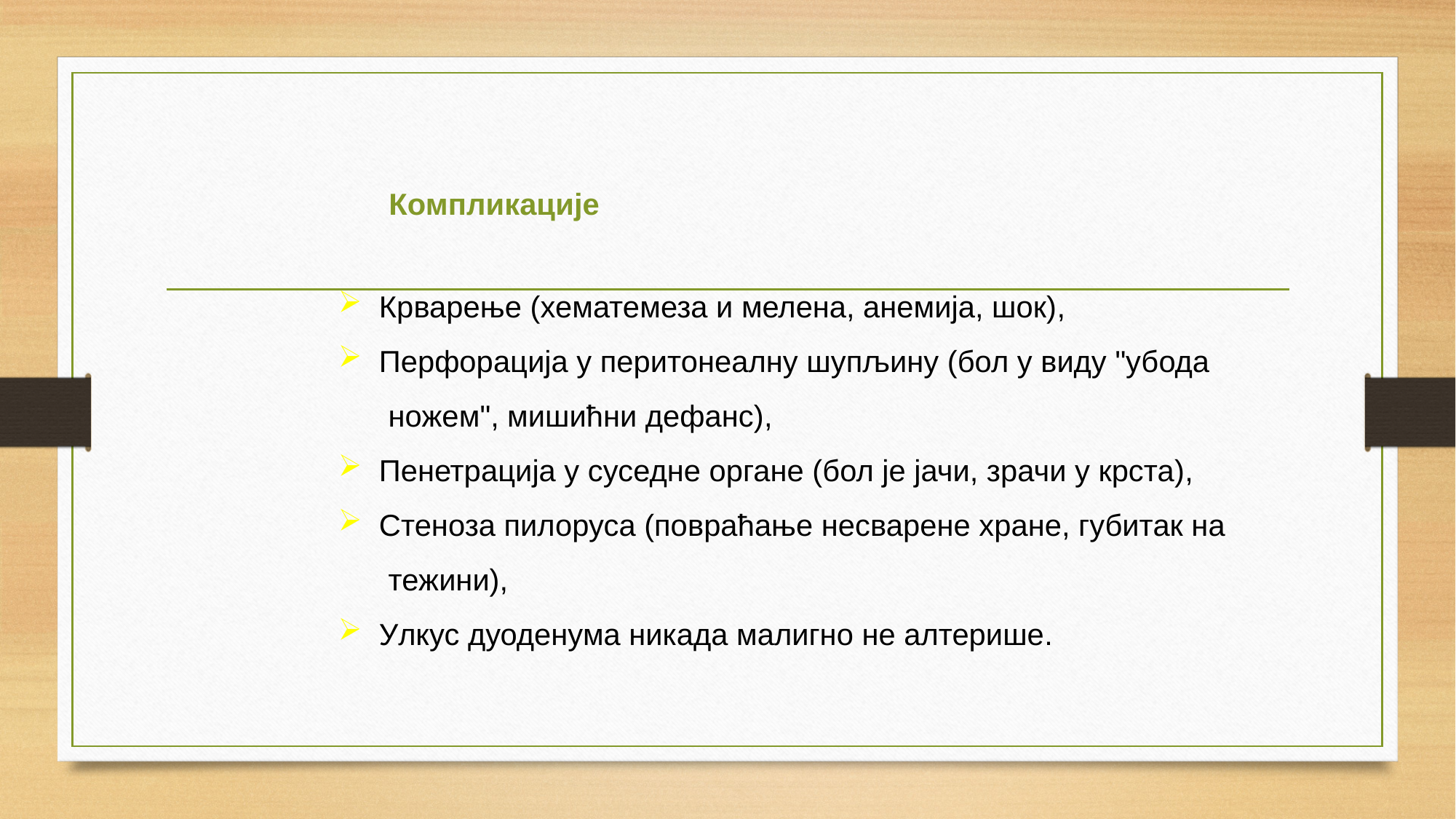

Компликације
  Крварење (хематемеза и мелена, анемија, шок),
  Перфорација у перитонеалну шупљину (бол у виду "убода
      ножем", мишићни дефанс),
  Пенетрација у суседне органе (бол је јачи, зрачи у крста),
  Стеноза пилоруса (повраћање несварене хране, губитак на
      тежини),
  Улкус дуоденума никада малигно не алтерише.